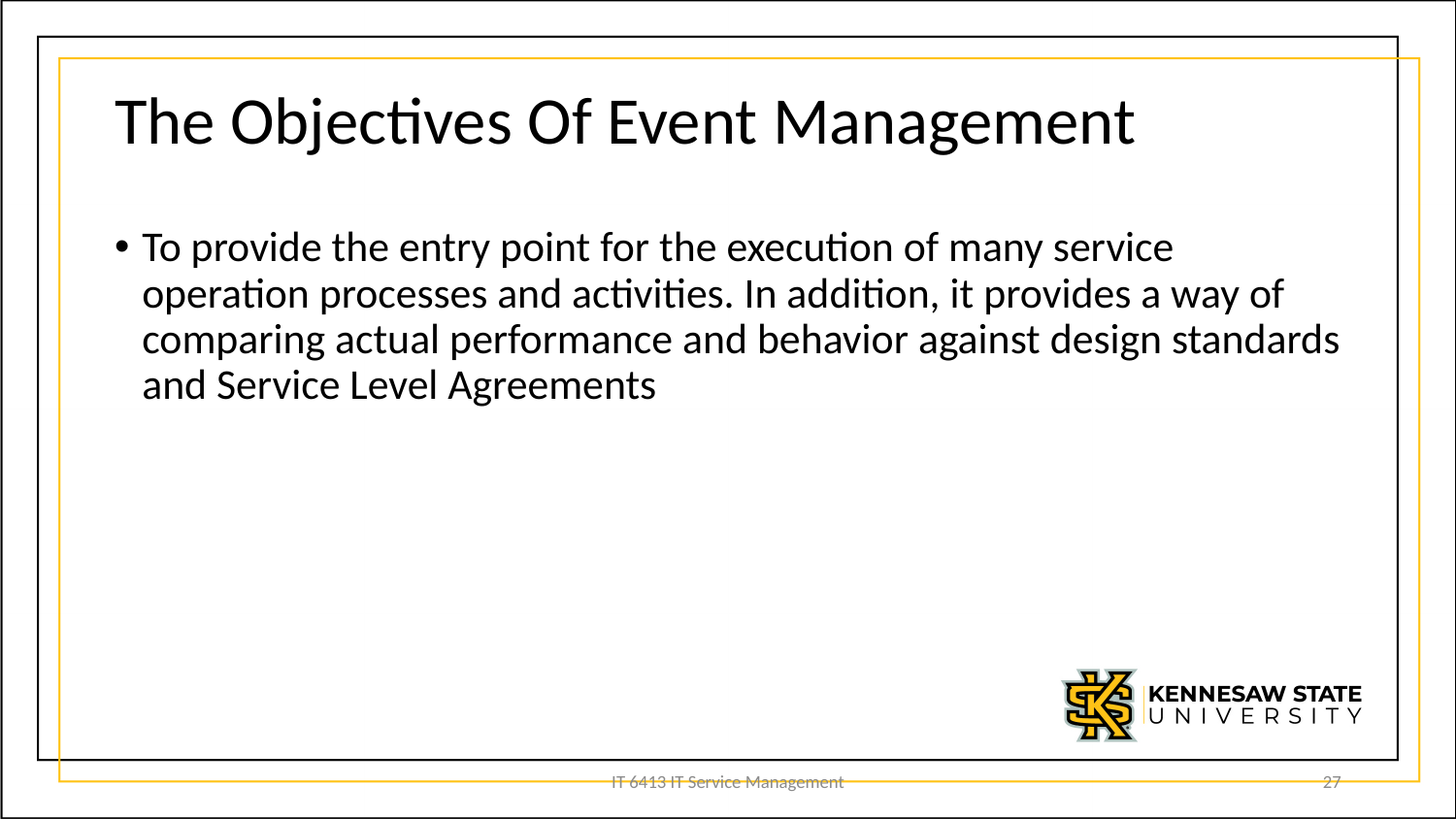

# The Objectives Of Event Management
To provide the entry point for the execution of many service operation processes and activities. In addition, it provides a way of comparing actual performance and behavior against design standards and Service Level Agreements
IT 6413 IT Service Management
27